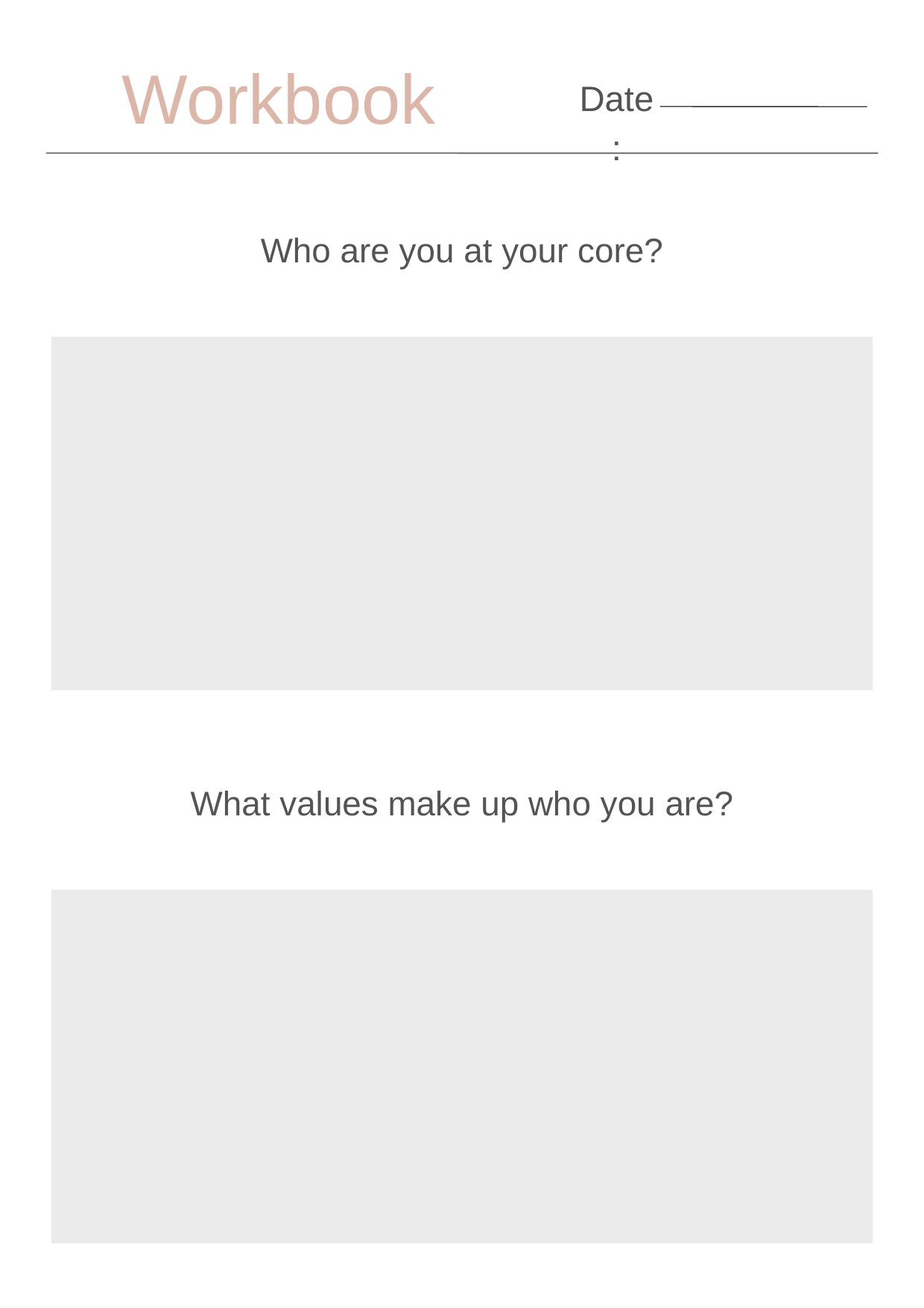

Workbook
Date:

Who are you at your core?

What values make up who you are?